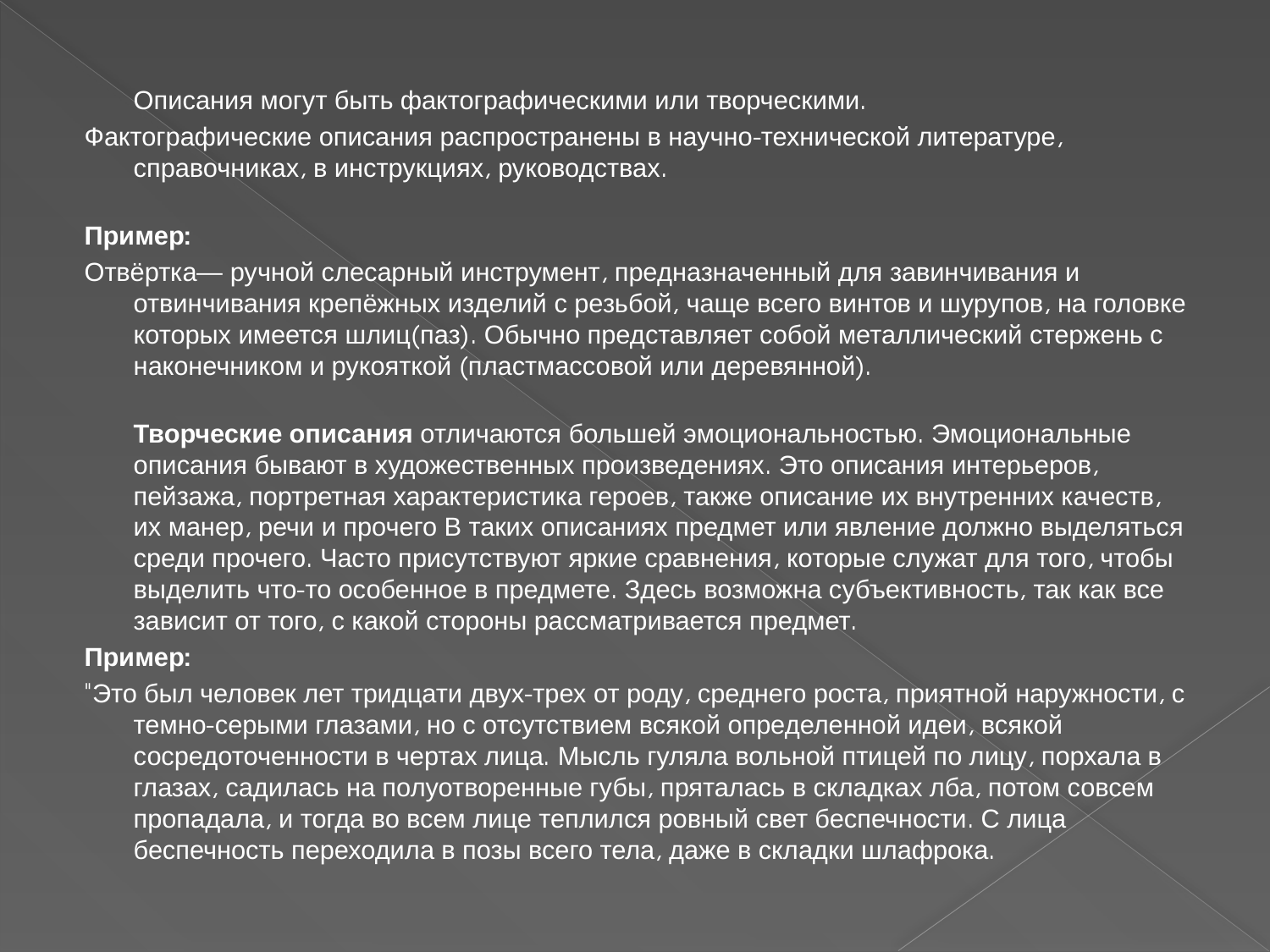

Описания могут быть фактографическими или творческими.
Фактографические описания распространены в научно-технической литературе, справочниках, в инструкциях, руководствах.
Пример:
Отвёртка— ручной слесарный инструмент, предназначенный для завинчивания и отвинчивания крепёжных изделий с резьбой, чаще всего винтов и шурупов, на головке которых имеется шлиц(паз). Обычно представляет собой металлический стержень с наконечником и рукояткой (пластмассовой или деревянной).
Творческие описания отличаются большей эмоциональностью. Эмоциональные описания бывают в художественных произведениях. Это описания интерьеров, пейзажа, портретная характеристика героев, также описание их внутренних качеств, их манер, речи и прочего В таких описаниях предмет или явление должно выделяться среди прочего. Часто присутствуют яркие сравнения, которые служат для того, чтобы выделить что-то особенное в предмете. Здесь возможна субъективность, так как все зависит от того, с какой стороны рассматривается предмет.
Пример:
"Это был человек лет тридцати двух-трех от роду, среднего роста, приятной наружности, с темно-серыми глазами, но с отсутствием всякой определенной идеи, всякой сосредоточенности в чертах лица. Мысль гуляла вольной птицей по лицу, порхала в глазах, садилась на полуотворенные губы, пряталась в складках лба, потом совсем пропадала, и тогда во всем лице теплился ровный свет беспечности. С лица беспечность переходила в позы всего тела, даже в складки шлафрока.